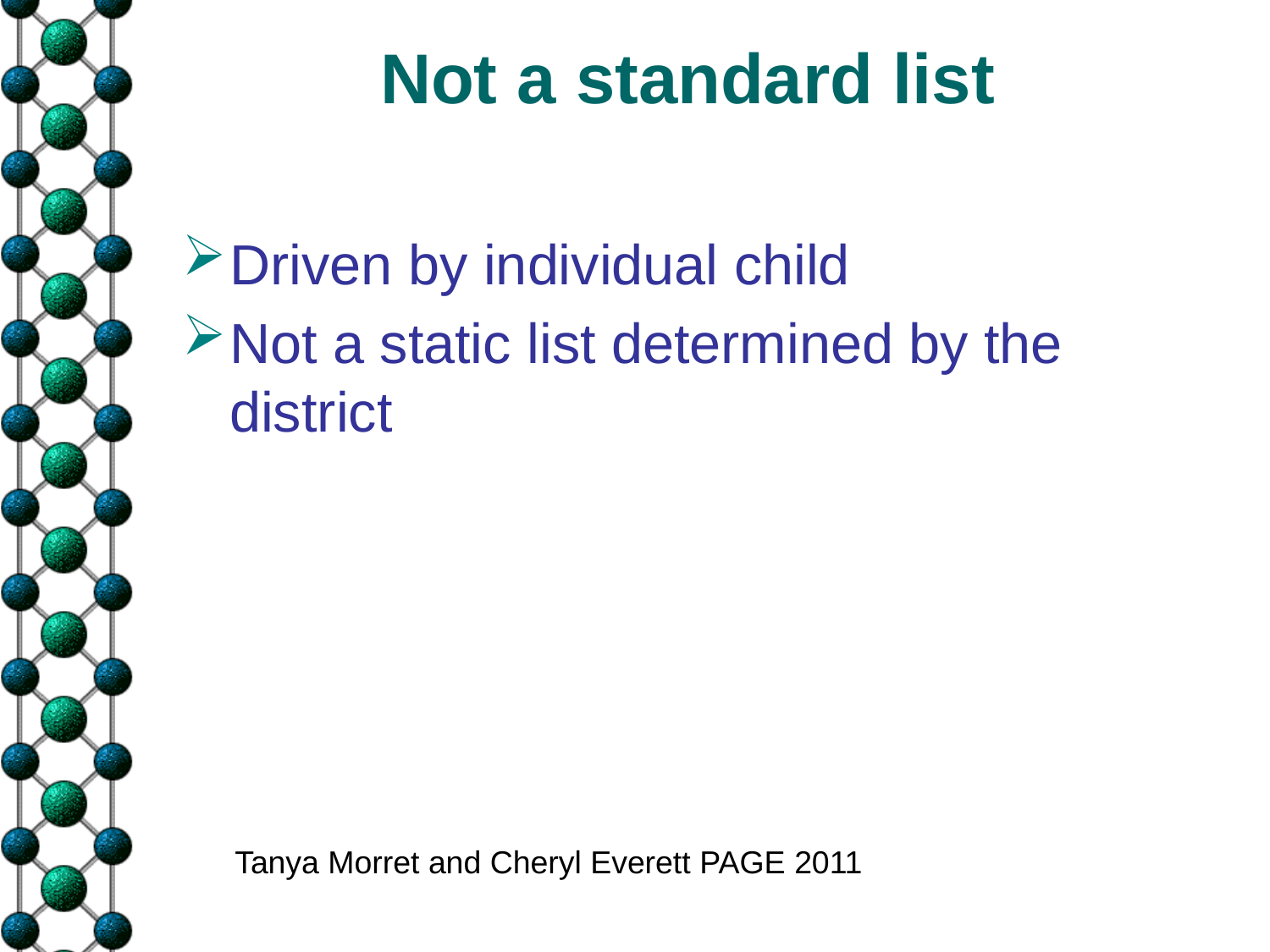

# Not a standard list
Driven by individual child
Not a static list determined by the district
Tanya Morret and Cheryl Everett PAGE 2011